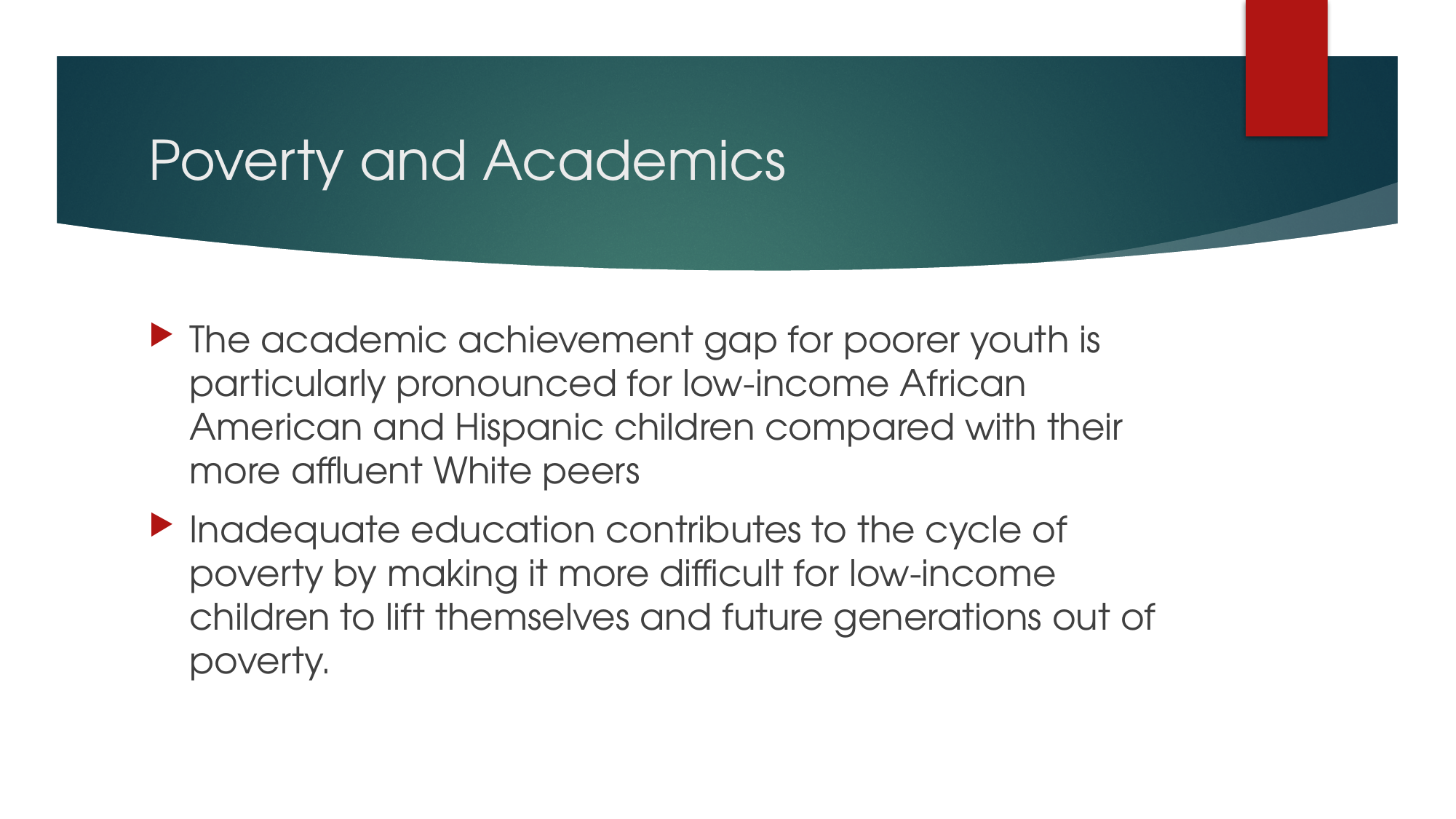

# Poverty and Academics
The academic achievement gap for poorer youth is particularly pronounced for low-income African American and Hispanic children compared with their more affluent White peers
Inadequate education contributes to the cycle of poverty by making it more difficult for low-income children to lift themselves and future generations out of poverty.